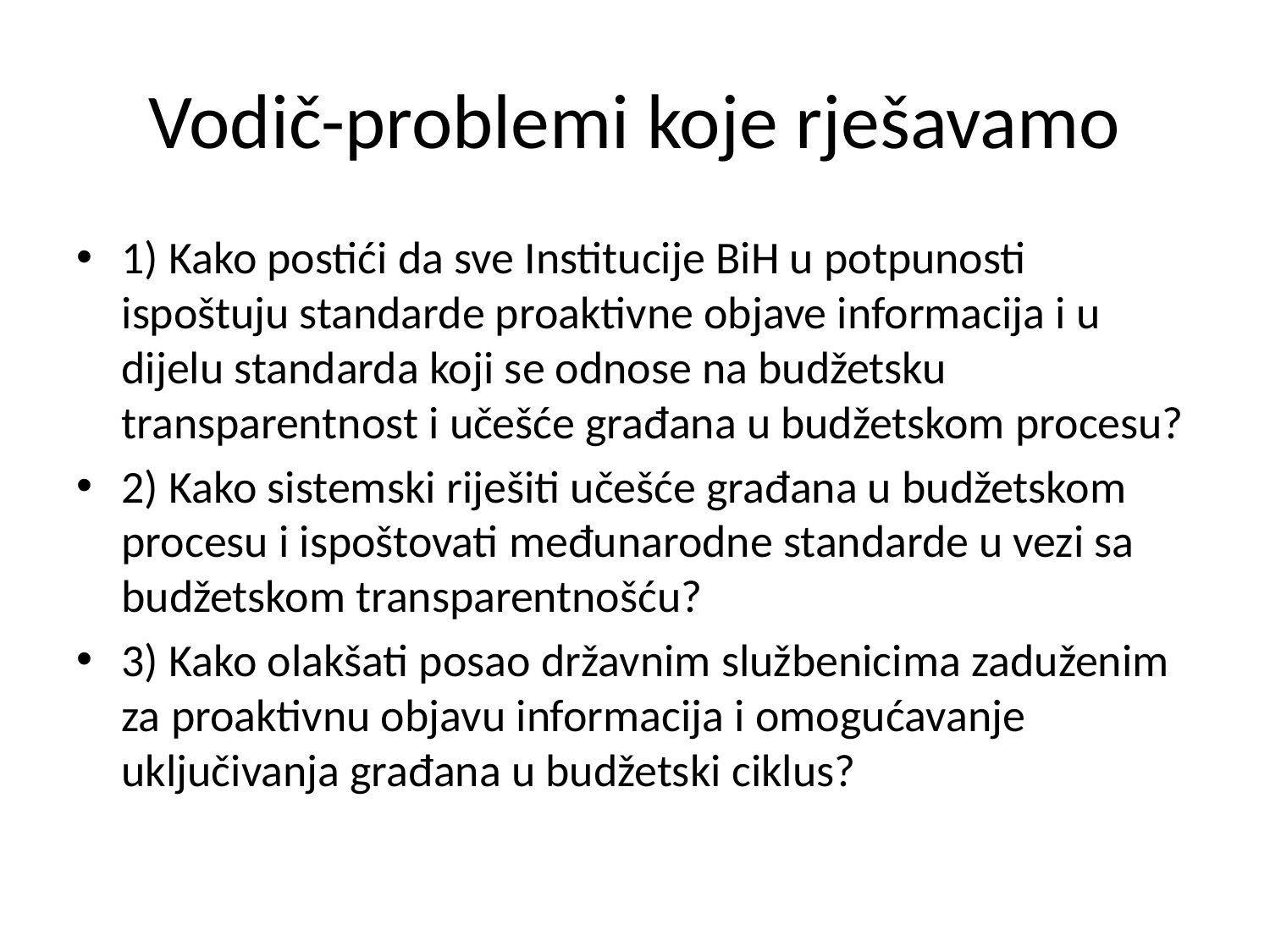

# Vodič-problemi koje rješavamo
1) Kako postići da sve Institucije BiH u potpunosti ispoštuju standarde proaktivne objave informacija i u dijelu standarda koji se odnose na budžetsku transparentnost i učešće građana u budžetskom procesu?
2) Kako sistemski riješiti učešće građana u budžetskom procesu i ispoštovati međunarodne standarde u vezi sa budžetskom transparentnošću?
3) Kako olakšati posao državnim službenicima zaduženim za proaktivnu objavu informacija i omogućavanje uključivanja građana u budžetski ciklus?